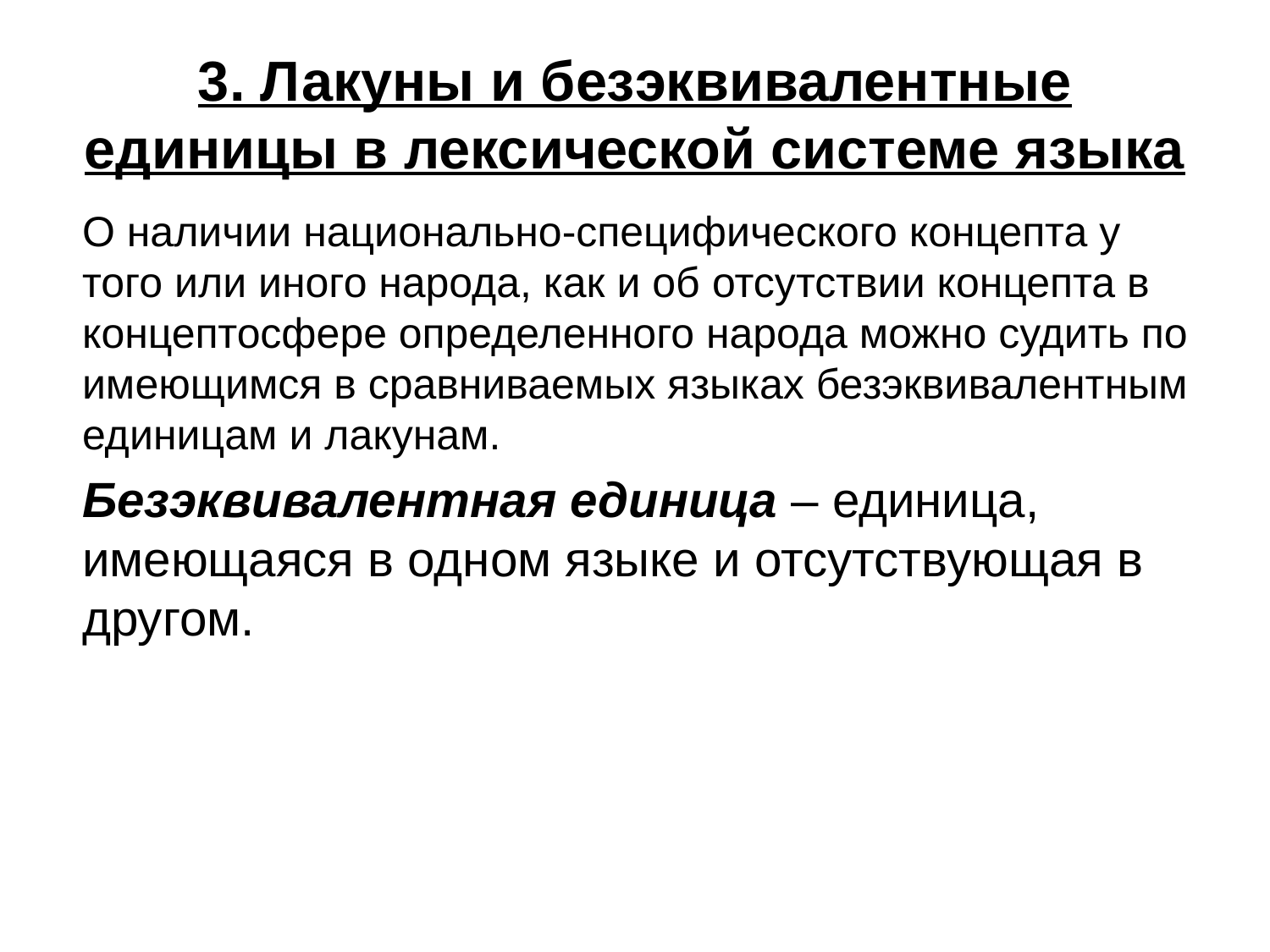

# 3. Лакуны и безэквивалентные единицы в лексической системе языка
О наличии национально-специфического концепта у того или иного народа, как и об отсутствии концепта в концептосфере определенного народа можно судить по имеющимся в сравниваемых языках безэквивалентным единицам и лакунам.
Безэквивалентная единица – единица, имеющаяся в одном языке и отсутствующая в другом.